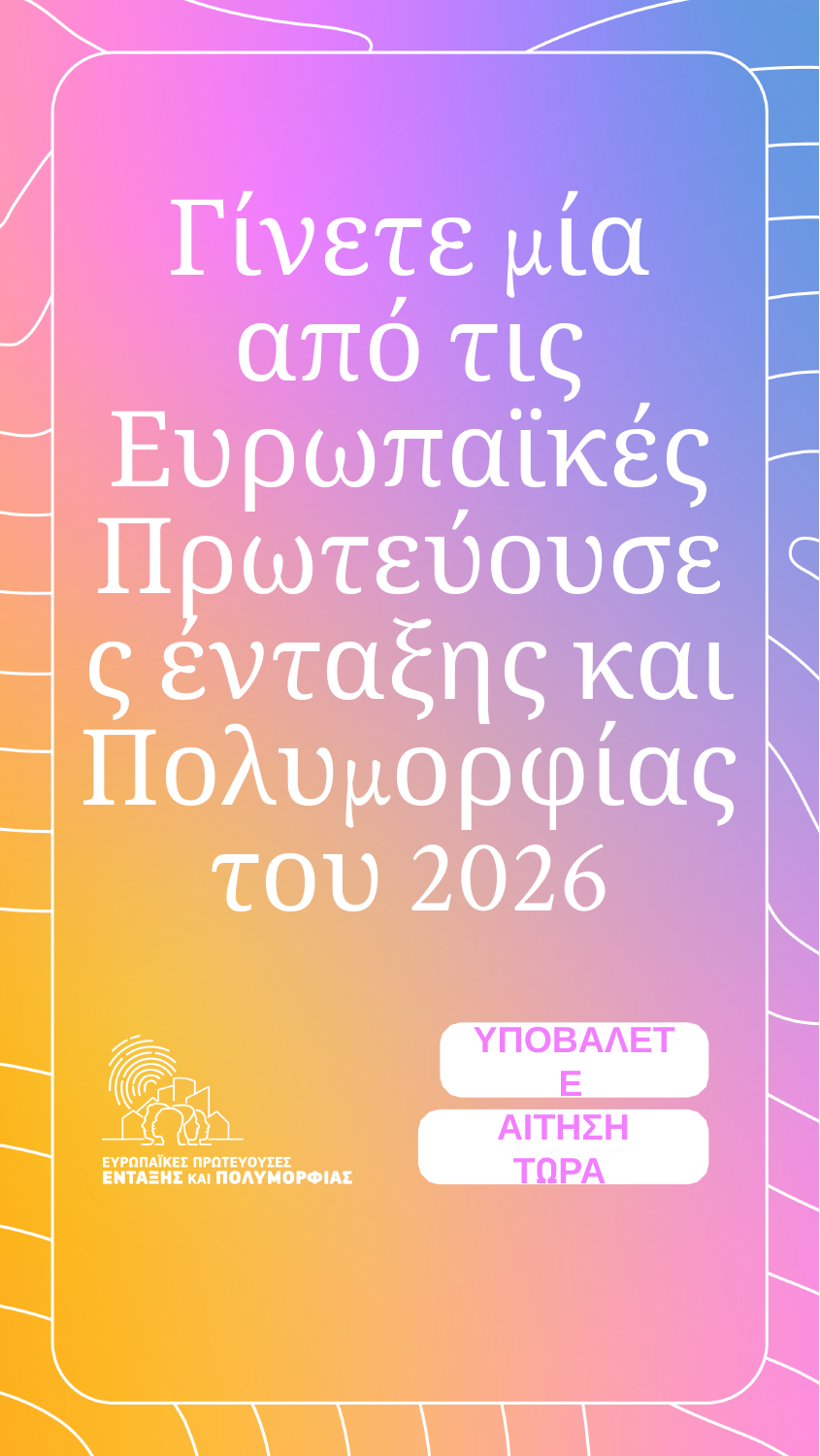

# Γίνετε μία από τις Ευρωπαϊκές Πρωτεύουσες ένταξης και Πολυμορφίας του 2026
ΥΠΟΒΑΛΕΤΕ
ΑΙΤΗΣΗ ΤΩΡΑ